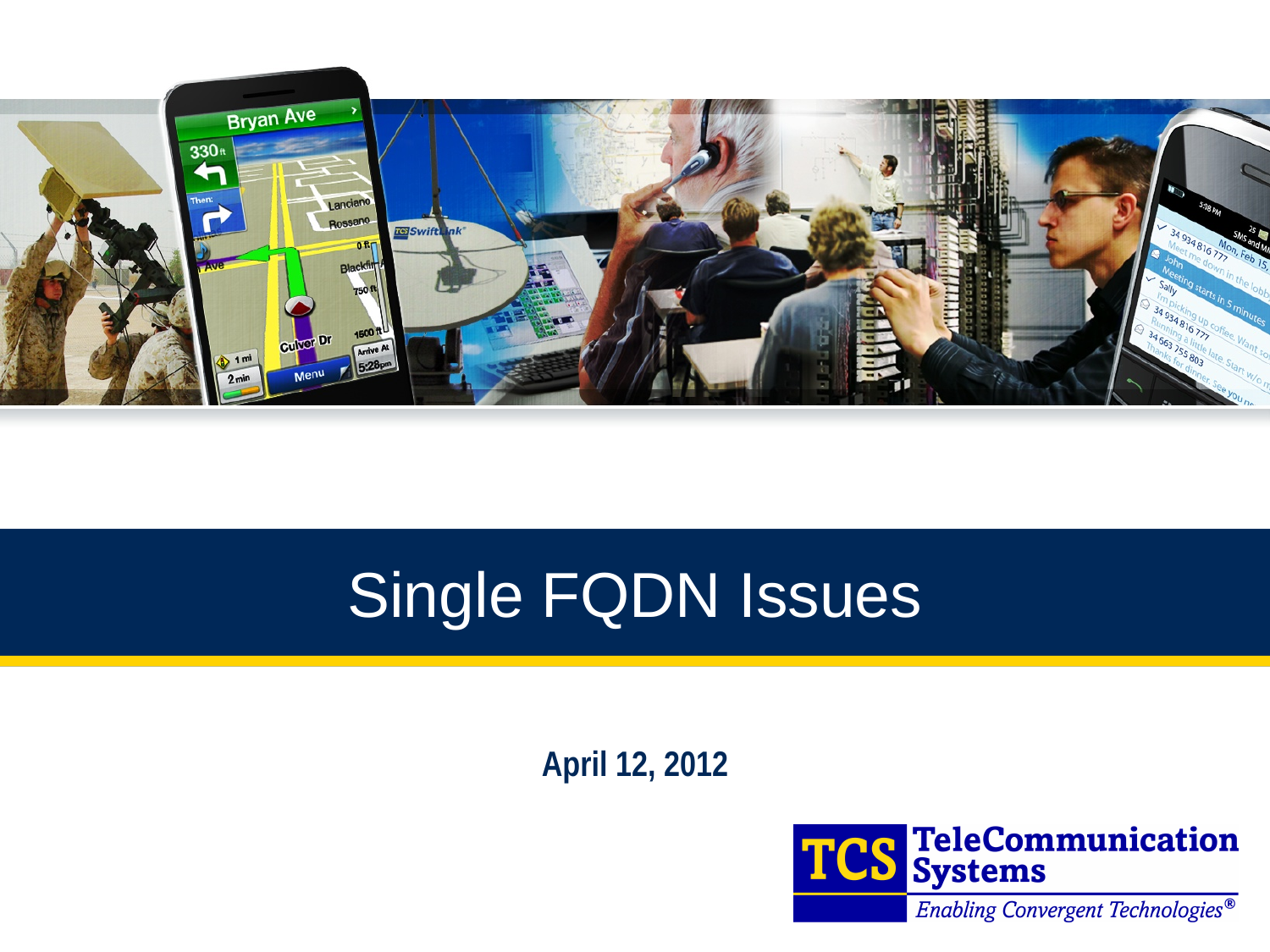

# Single FQDN Issues

April 12, 2012